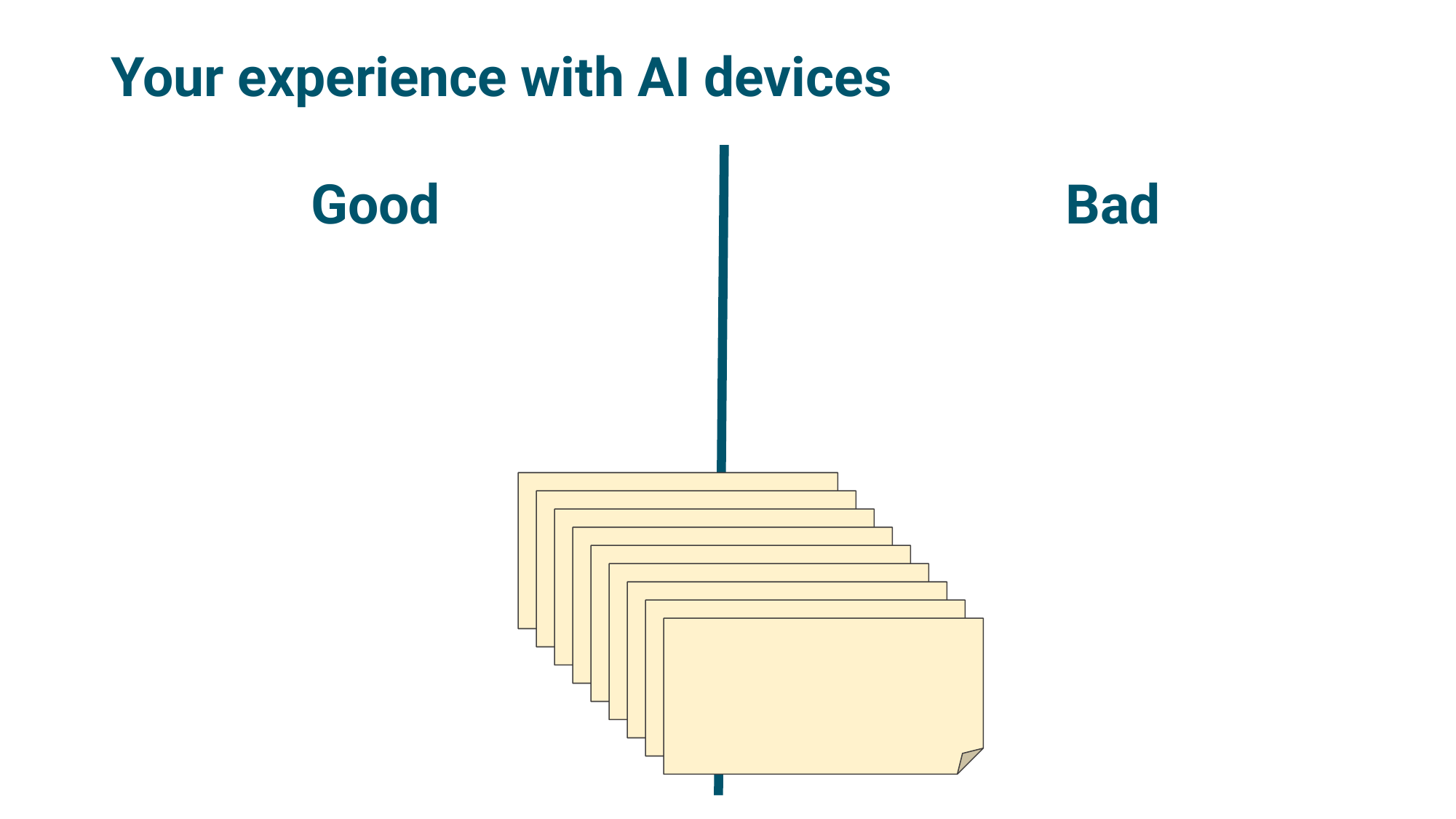

# Your experience with AI devices

Good

Bad